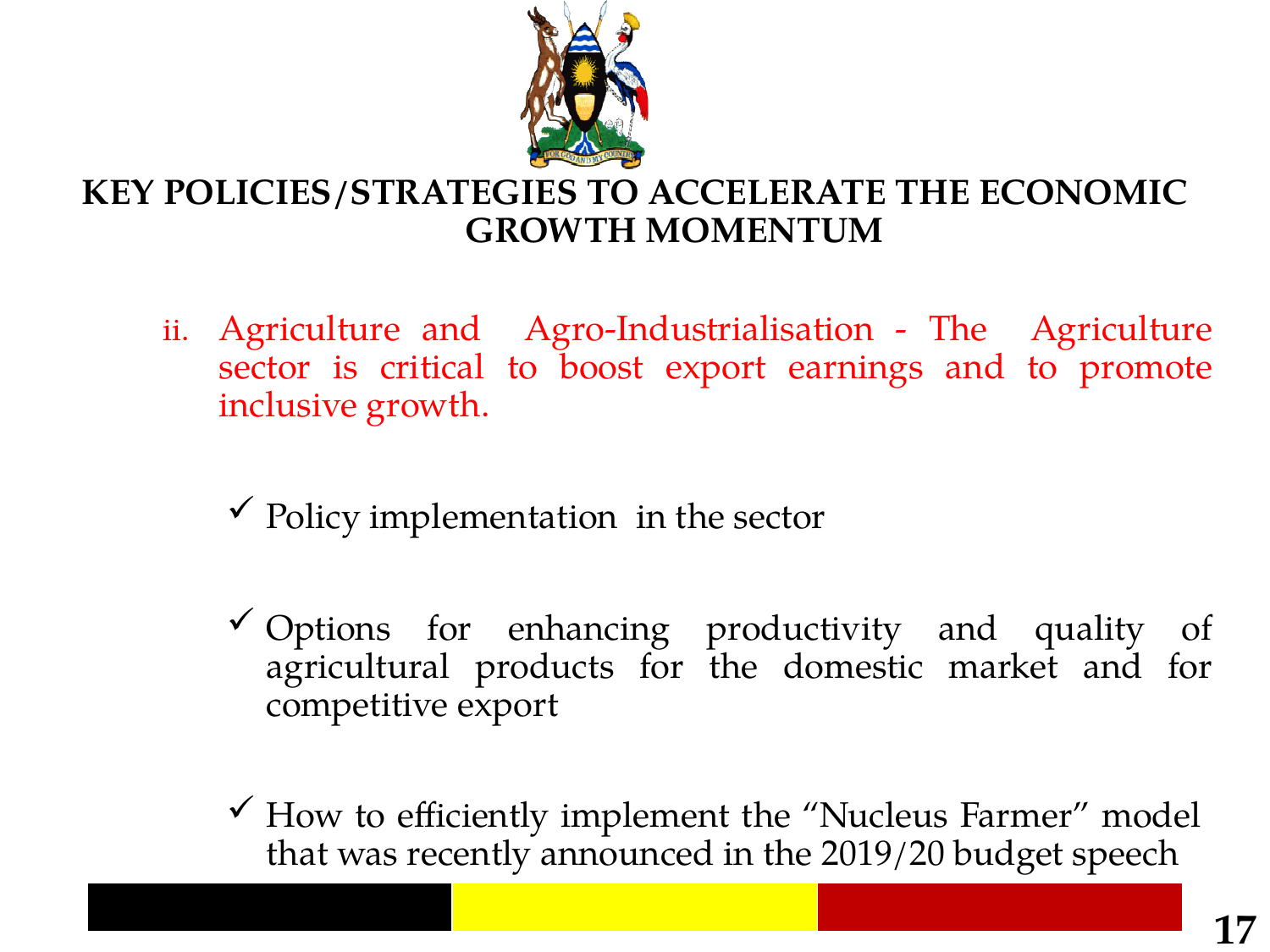

KEY POLICIES/STRATEGIES TO ACCELERATE THE ECONOMIC GROWTH MOMENTUM

ii.	Agriculture and  Agro-Industrialisation - The  Agriculture sector is critical to boost export earnings and to promote inclusive growth.

Policy implementation  in the sector

Options for enhancing productivity and quality of agricultural products for the domestic market and for competitive export

How to efficiently implement the “Nucleus Farmer” model  that was recently announced in the 2019/20 budget speech

17